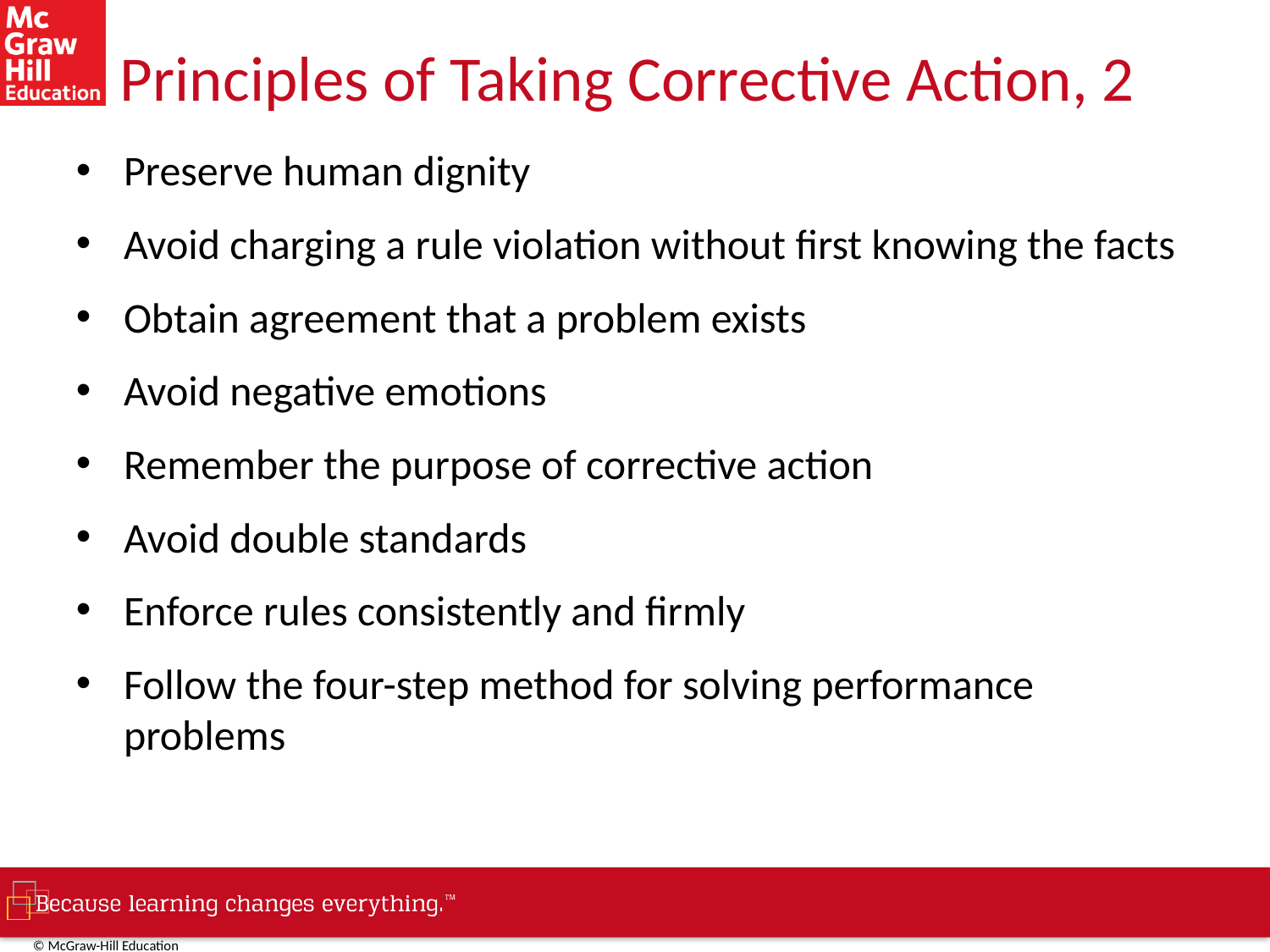

# Principles of Taking Corrective Action, 2
Preserve human dignity
Avoid charging a rule violation without first knowing the facts
Obtain agreement that a problem exists
Avoid negative emotions
Remember the purpose of corrective action
Avoid double standards
Enforce rules consistently and firmly
Follow the four-step method for solving performance problems